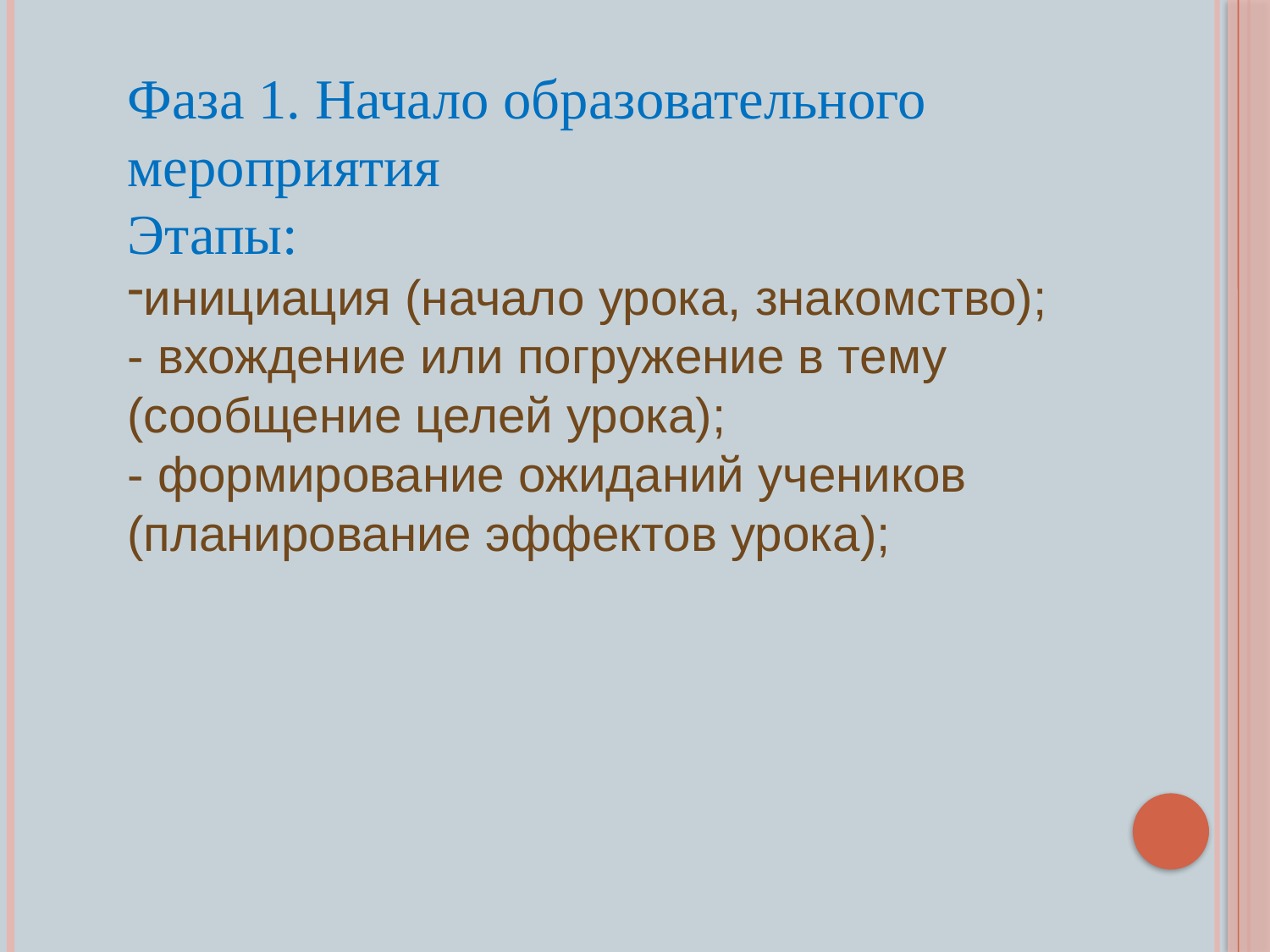

Фаза 1. Начало образовательного мероприятия
Этапы:
инициация (начало урока, знакомство);
- вхождение или погружение в тему (сообщение целей урока);
- формирование ожиданий учеников (планирование эффектов урока);